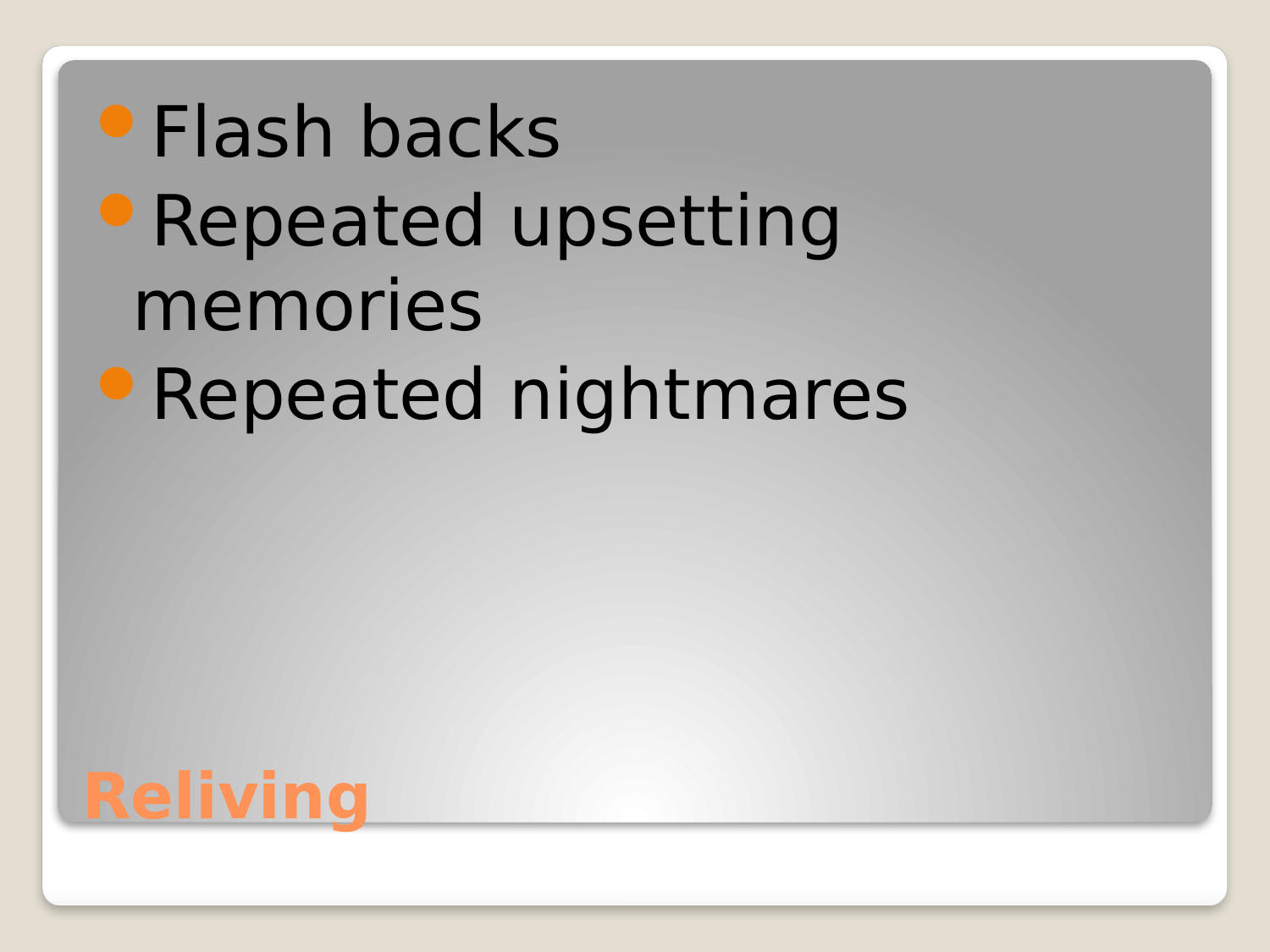

Flash backs
Repeated upsetting memories
Repeated nightmares

# Reliving